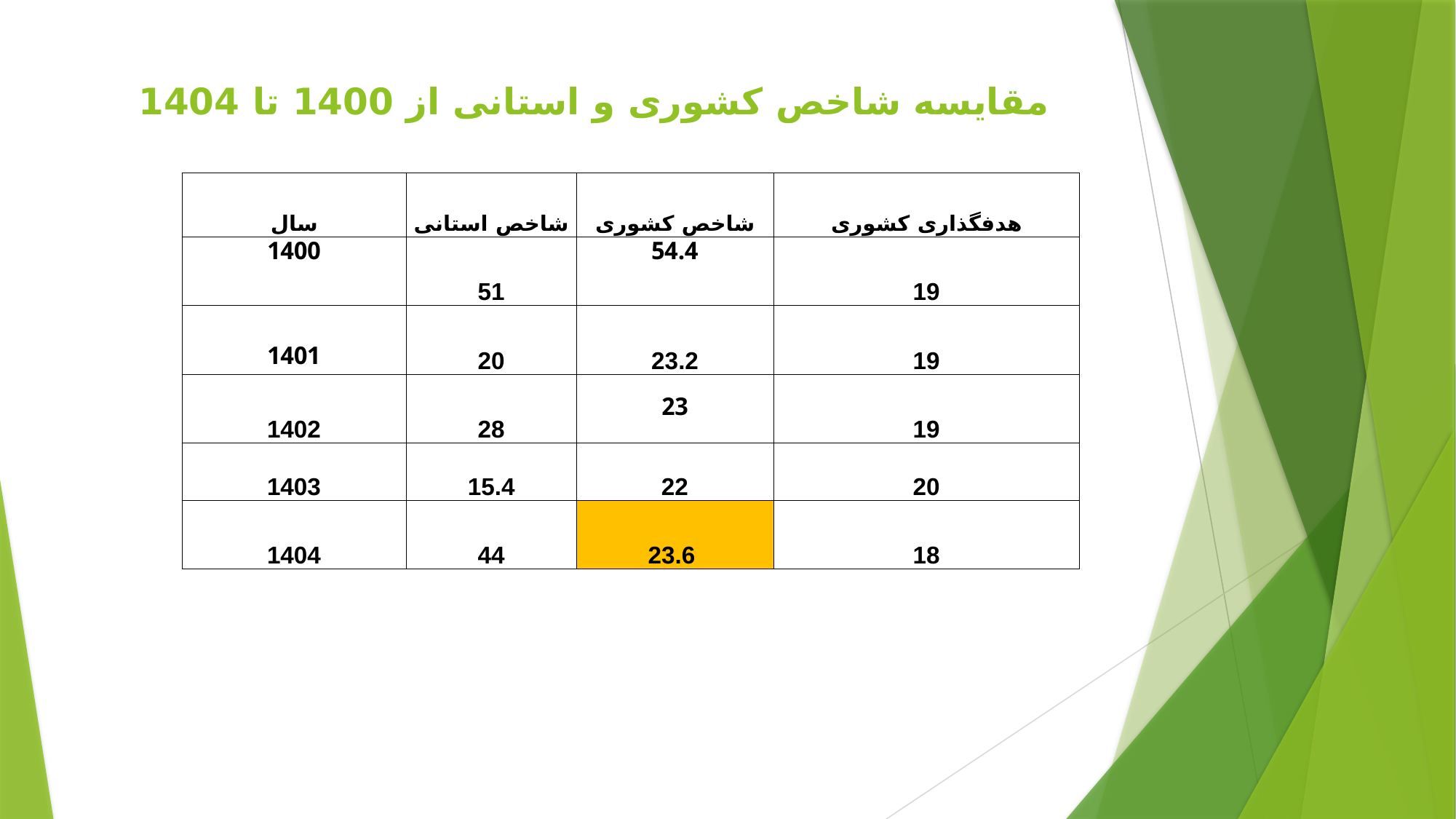

# مقایسه شاخص کشوری و استانی از 1400 تا 1404
| سال | شاخص استانی | شاخص کشوری | هدفگذاری کشوری |
| --- | --- | --- | --- |
| 1400 | 51 | 54.4 | 19 |
| 1401 | 20 | 23.2 | 19 |
| 1402 | 28 | 23 | 19 |
| 1403 | 15.4 | 22 | 20 |
| 1404 | 44 | 23.6 | 18 |